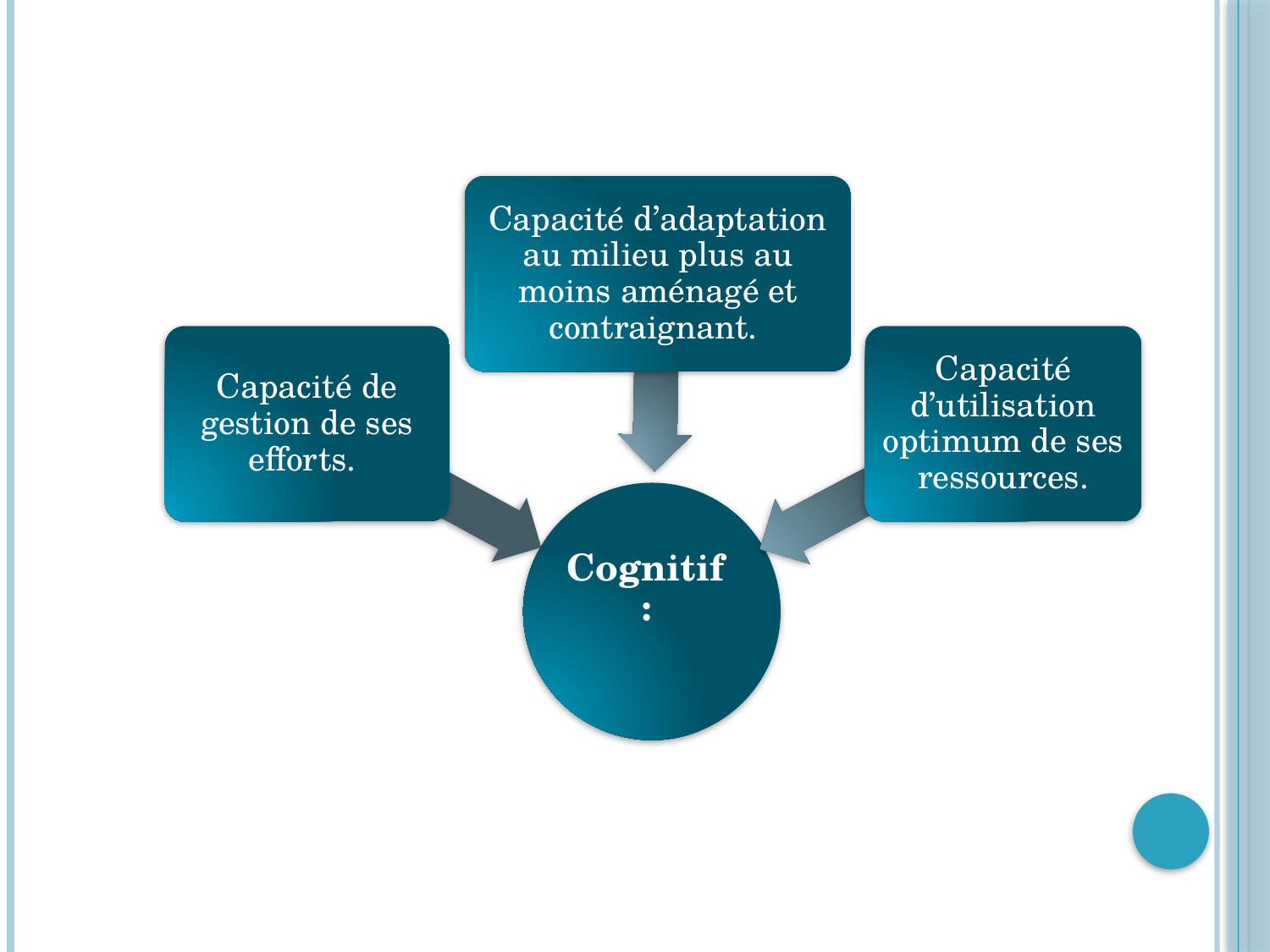

Cognitif :
Capacité de gestion de ses efforts.
Capacité d’adaptation au milieu plus au moins aménagé et contraignant.
Capacité d’utilisation optimum de ses ressources.